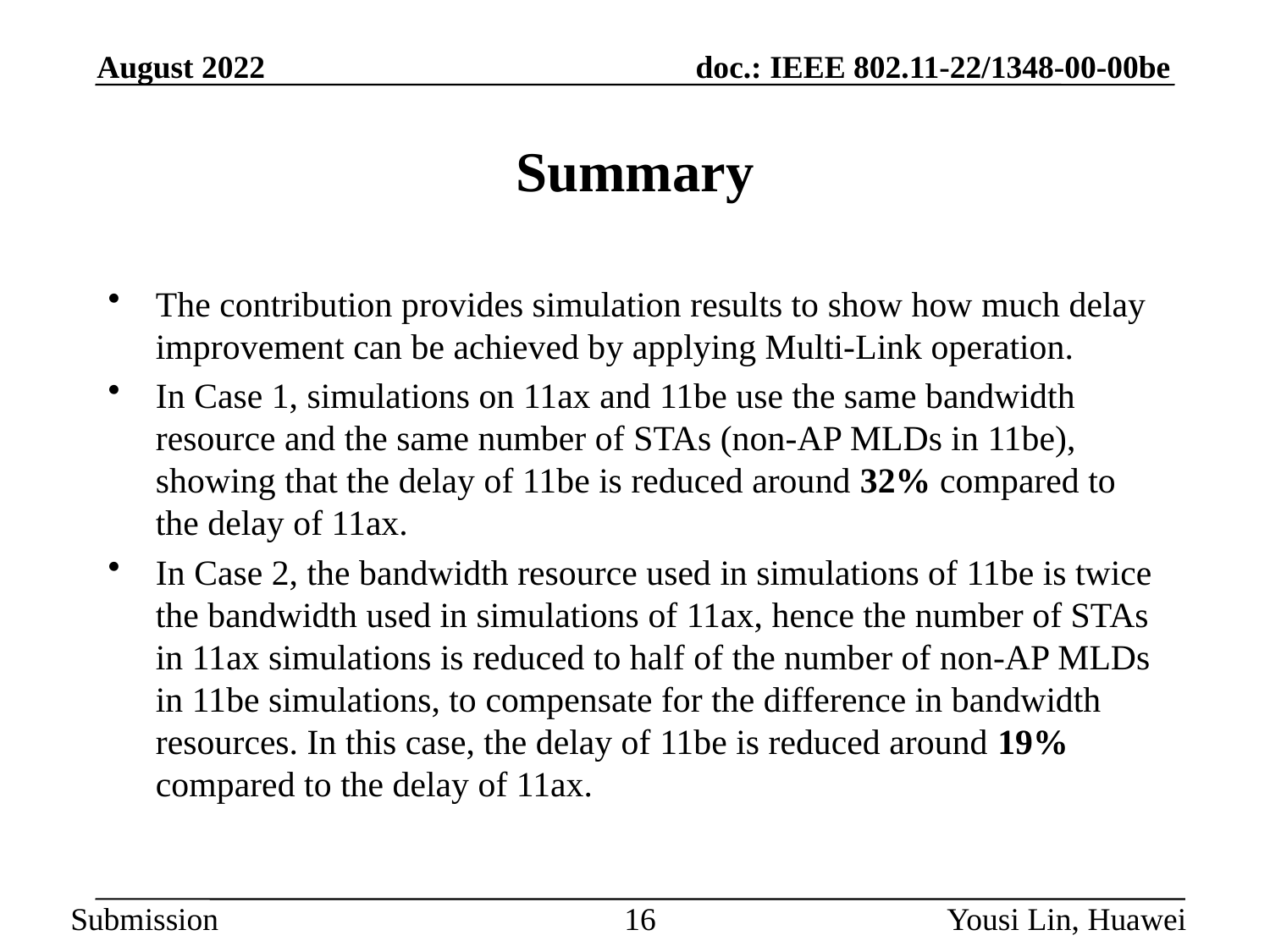

August 2022
# Summary
The contribution provides simulation results to show how much delay improvement can be achieved by applying Multi-Link operation.
In Case 1, simulations on 11ax and 11be use the same bandwidth resource and the same number of STAs (non-AP MLDs in 11be), showing that the delay of 11be is reduced around 32% compared to the delay of 11ax.
In Case 2, the bandwidth resource used in simulations of 11be is twice the bandwidth used in simulations of 11ax, hence the number of STAs in 11ax simulations is reduced to half of the number of non-AP MLDs in 11be simulations, to compensate for the difference in bandwidth resources. In this case, the delay of 11be is reduced around 19% compared to the delay of 11ax.

16
Yousi Lin, Huawei